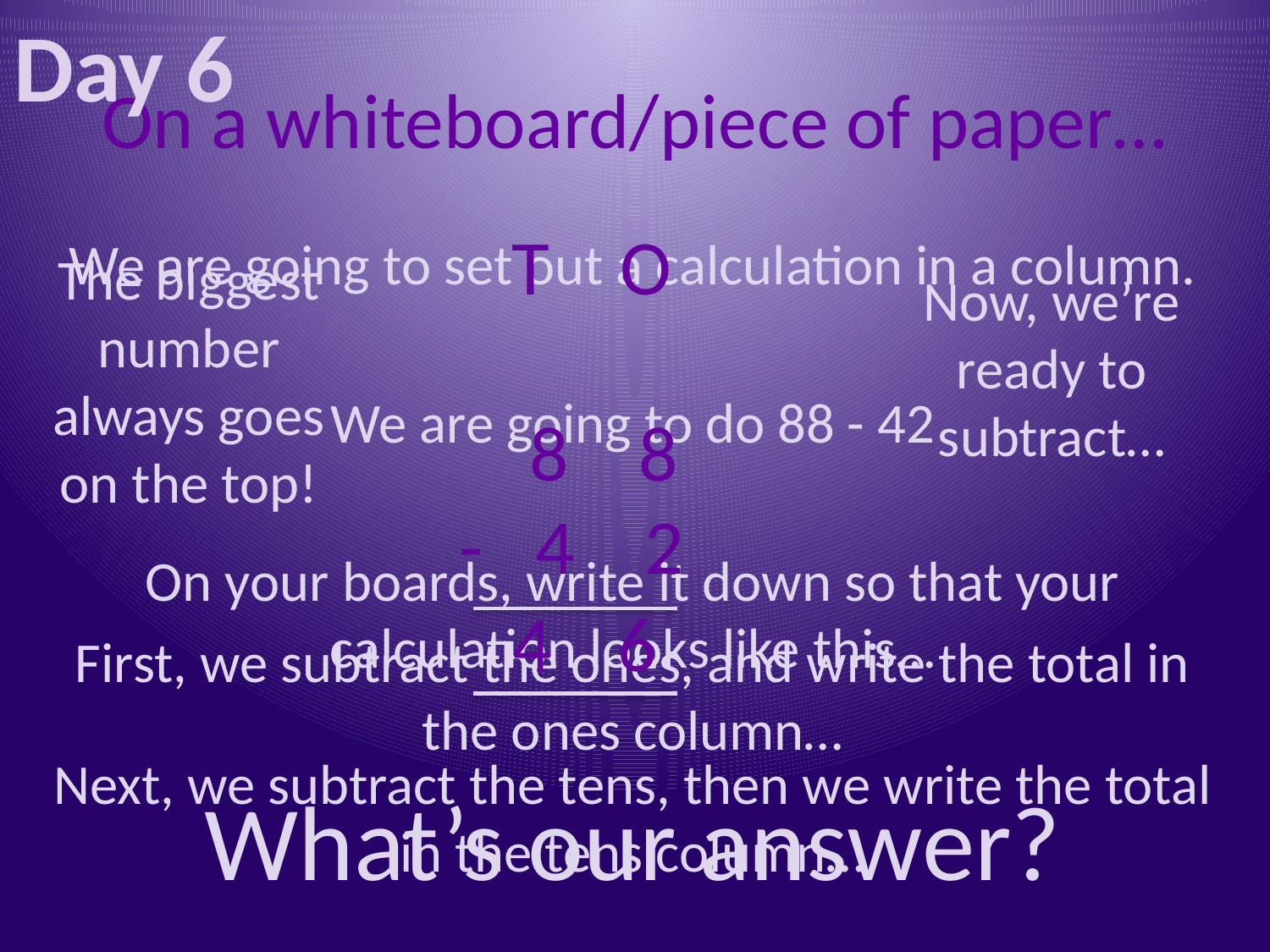

Day 6
# On a whiteboard/piece of paper…
   T    O

    8    8
-   4    2

We are going to set out a calculation in a column.

We are going to do 88 - 42

On your boards, write it down so that your calculation looks like this…
The biggest number always goes on the top!
Now, we’re ready to subtract…
4
6
First, we subtract the ones, and write the total in the ones column…
Next, we subtract the tens, then we write the total in the tens column…
What’s our answer?